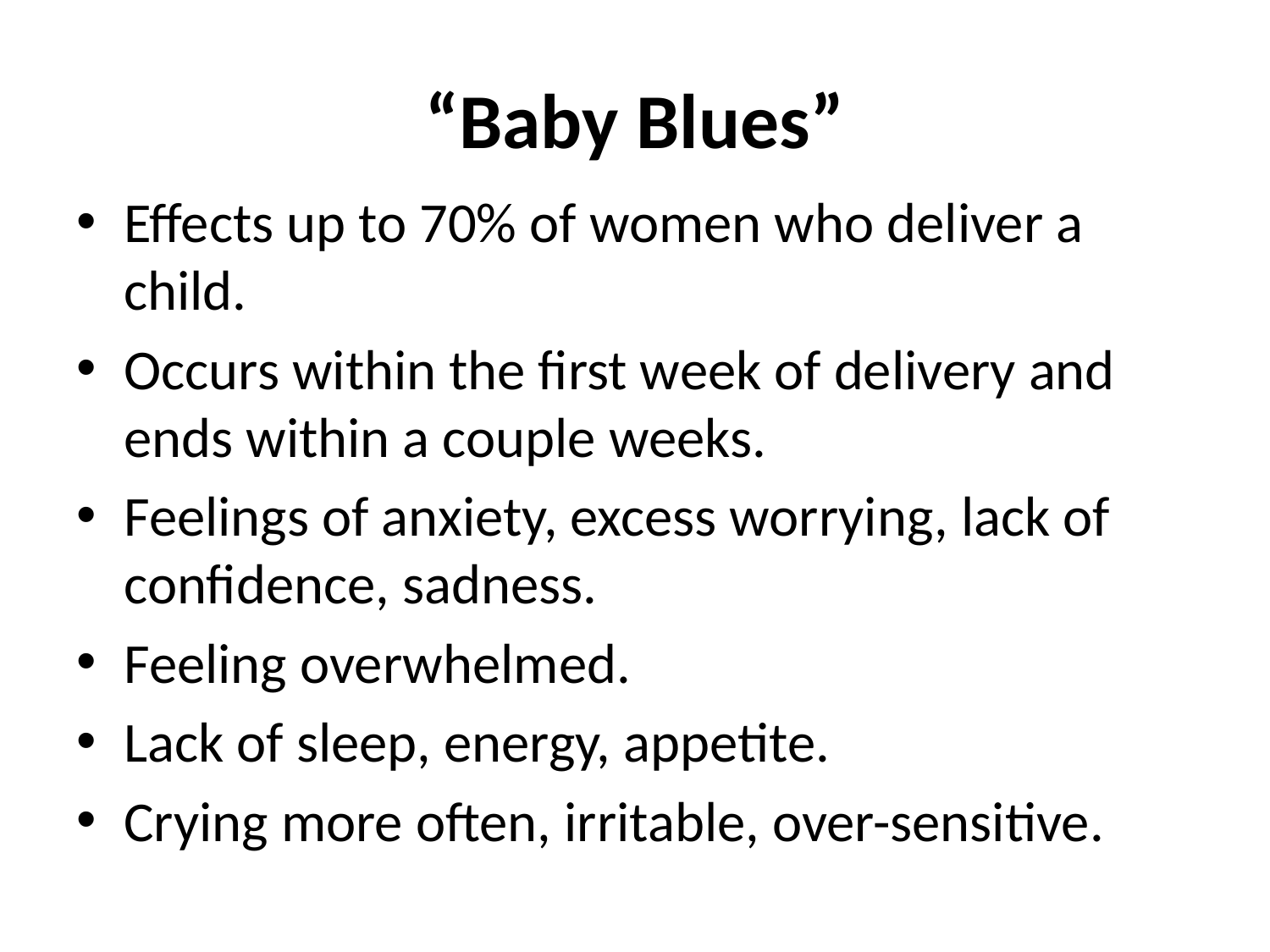

# “Baby Blues”
Effects up to 70% of women who deliver a child.
Occurs within the first week of delivery and ends within a couple weeks.
Feelings of anxiety, excess worrying, lack of confidence, sadness.
Feeling overwhelmed.
Lack of sleep, energy, appetite.
Crying more often, irritable, over-sensitive.